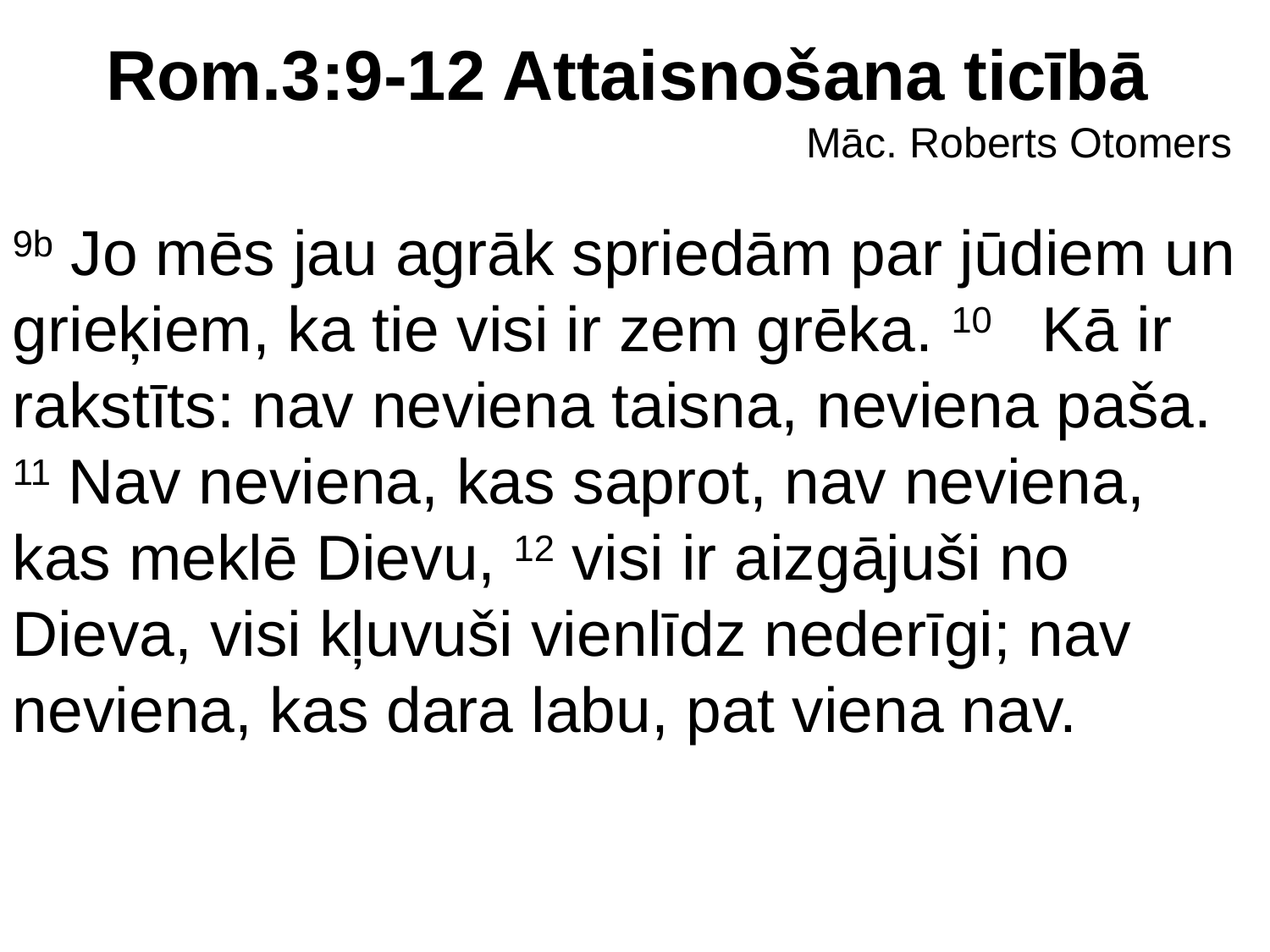

# Rom.3:9-12 Attaisnošana ticībā
Māc. Roberts Otomers
9b Jo mēs jau agrāk spriedām par jūdiem un grieķiem, ka tie visi ir zem grēka. 10  Kā ir rakstīts: nav neviena taisna, neviena paša.
11 Nav neviena, kas saprot, nav neviena, kas meklē Dievu, 12 visi ir aizgājuši no Dieva, visi kļuvuši vienlīdz nederīgi; nav neviena, kas dara labu, pat viena nav.